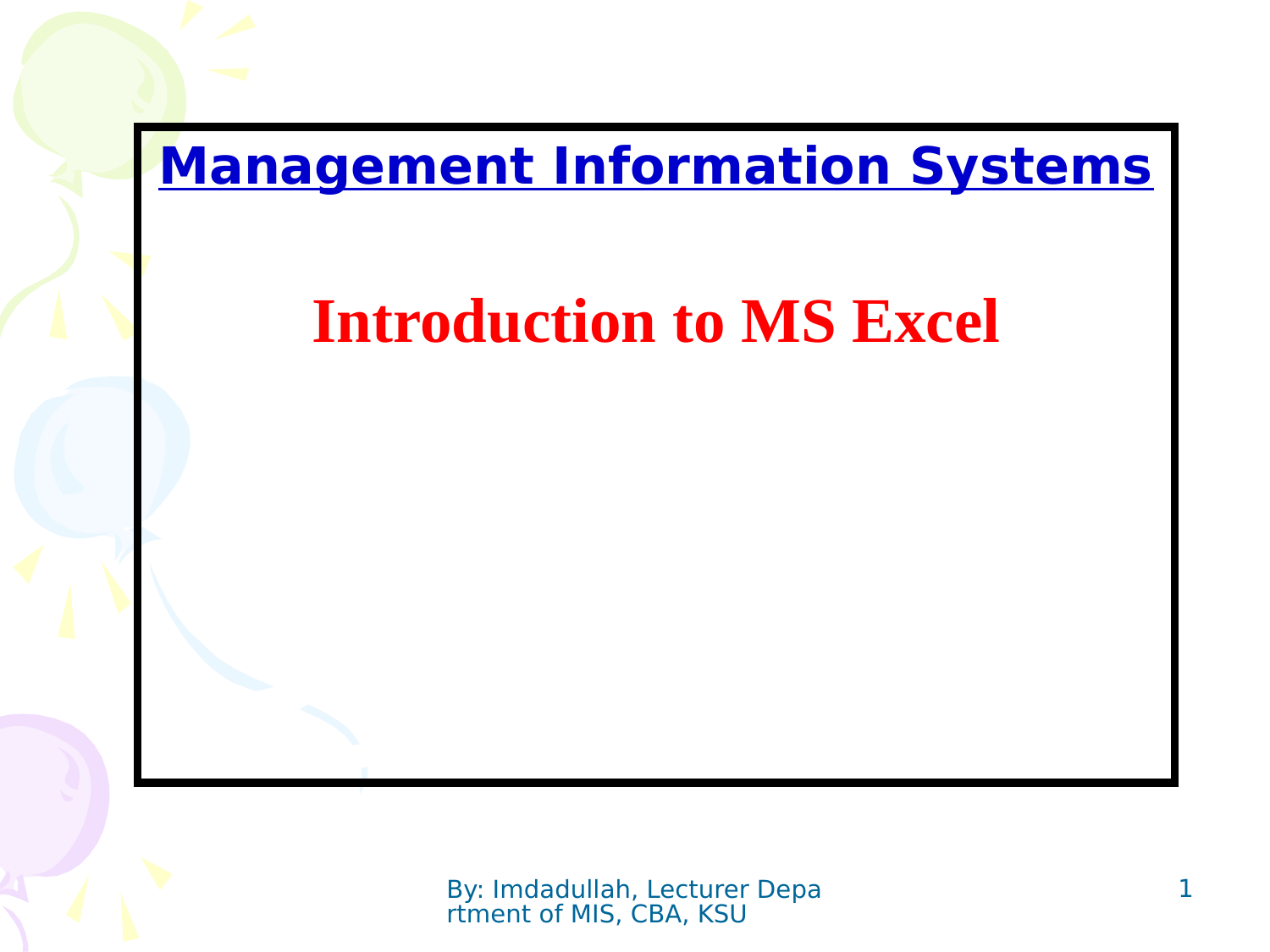

Management Information Systems

Introduction to MS Excel

1
By: Imdadullah, Lecturer Department of MIS, CBA, KSU